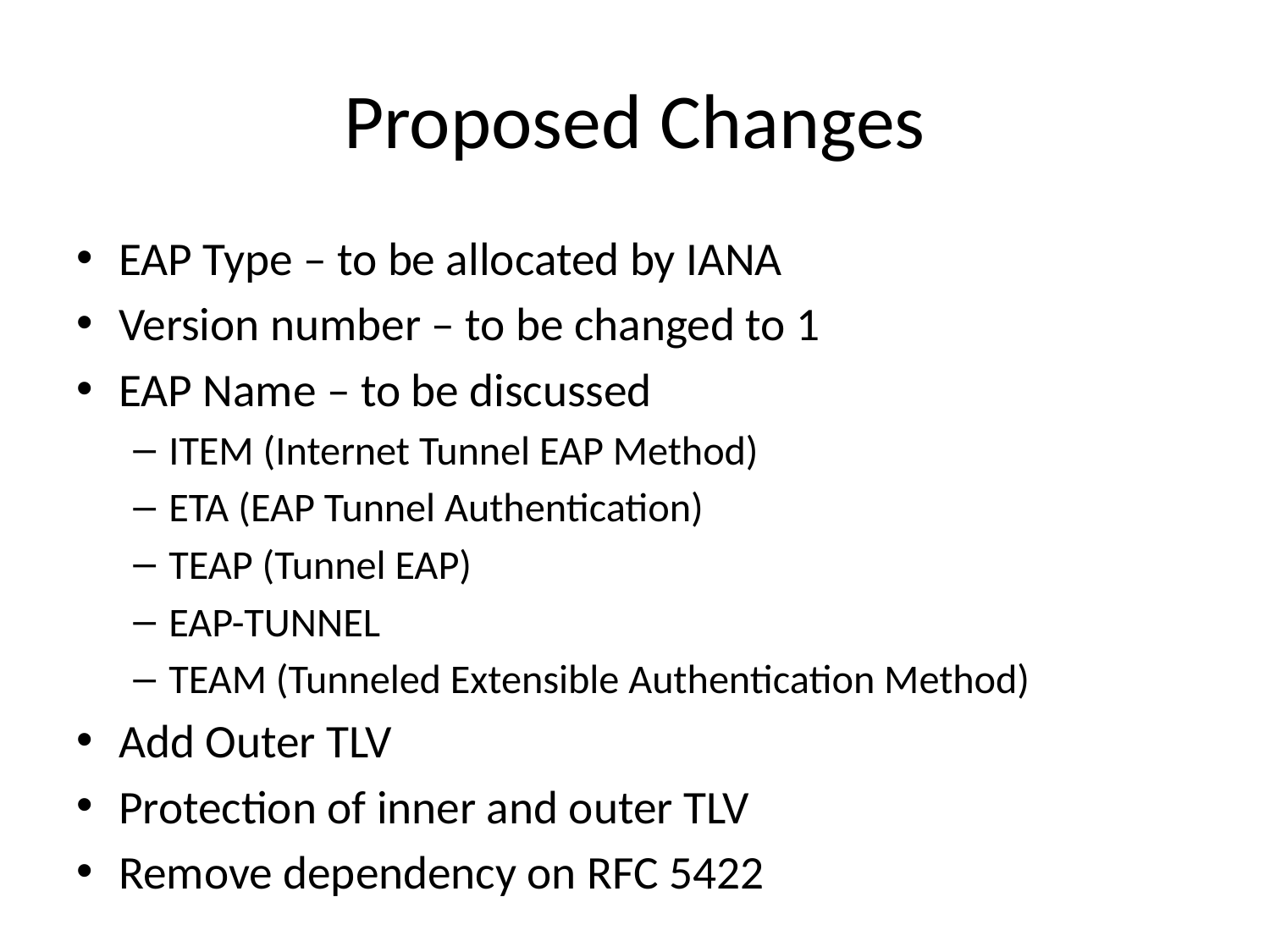

# Proposed Changes
EAP Type – to be allocated by IANA
Version number – to be changed to 1
EAP Name – to be discussed
ITEM (Internet Tunnel EAP Method)
ETA (EAP Tunnel Authentication)
TEAP (Tunnel EAP)
EAP-TUNNEL
TEAM (Tunneled Extensible Authentication Method)
Add Outer TLV
Protection of inner and outer TLV
Remove dependency on RFC 5422